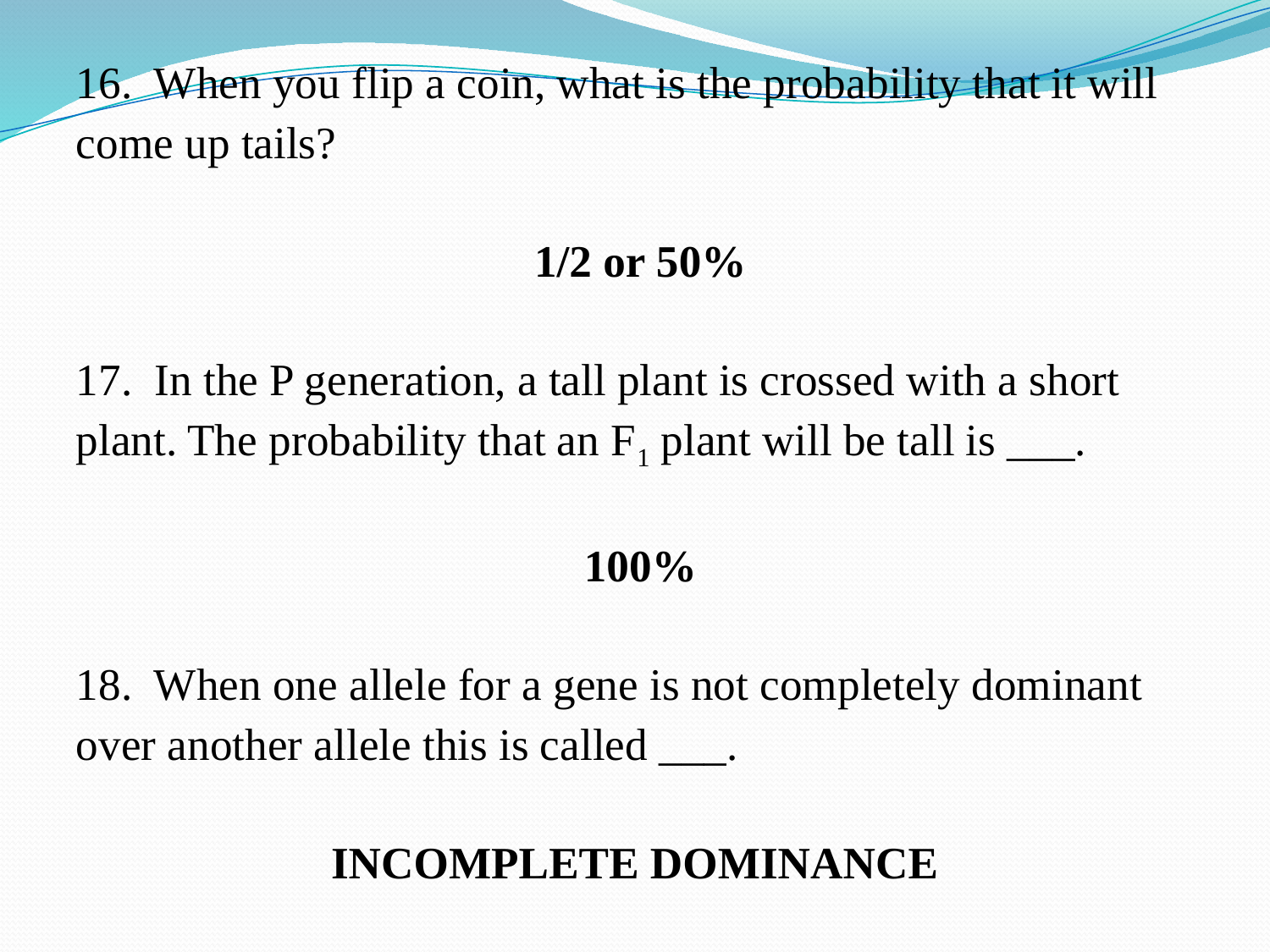

16.  When you flip a coin, what is the probability that it will come up tails?

 1/2 or 50%

17.  In the P generation, a tall plant is crossed with a short plant. The probability that an F1 plant will be tall is ___.

 100%

18.  When one allele for a gene is not completely dominant
over another allele this is called ___.

INCOMPLETE DOMINANCE